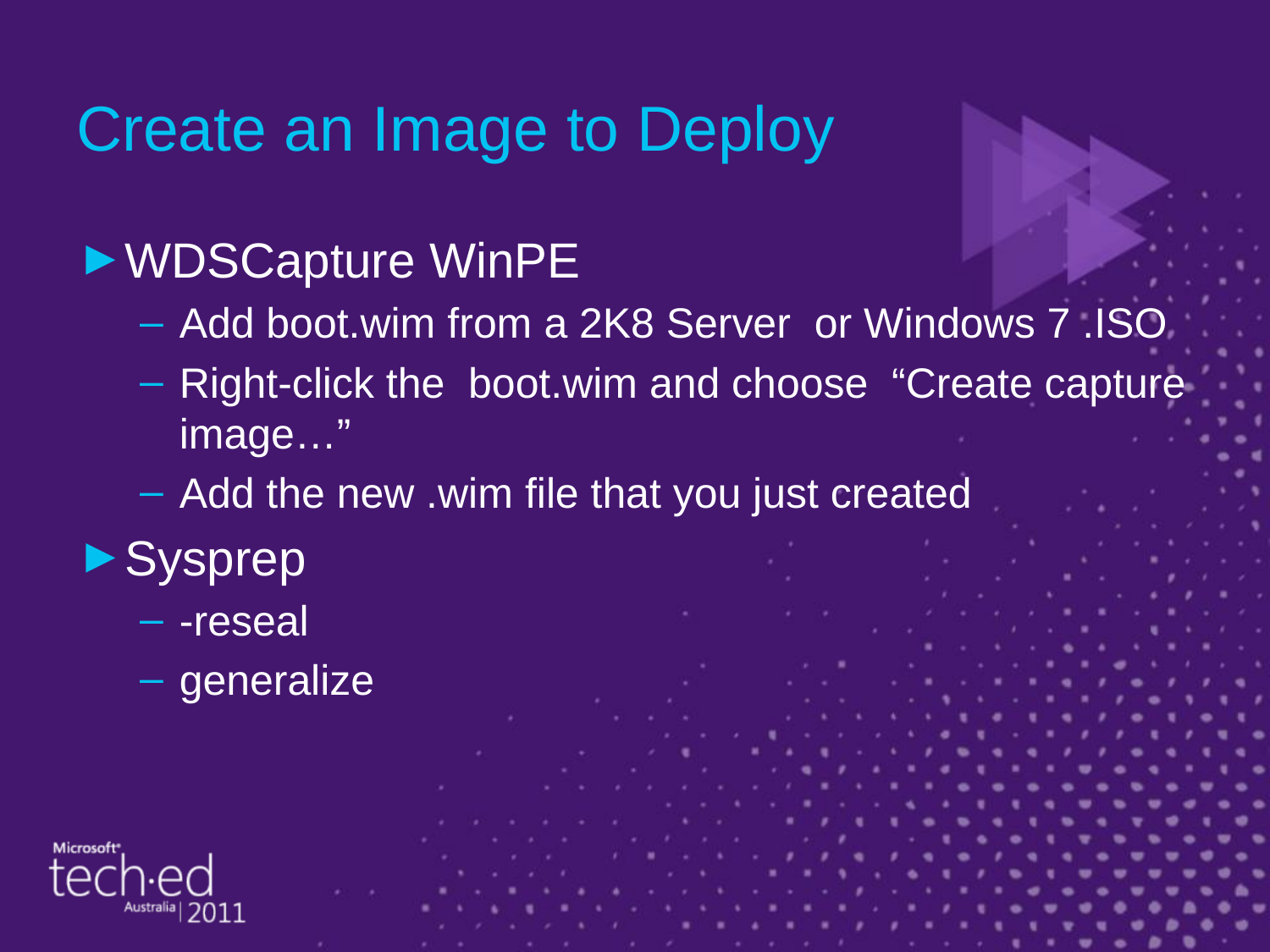

# Create an Image to Deploy
WDSCapture WinPE
Add boot.wim from a 2K8 Server  or Windows 7 .ISO
Right-click the  boot.wim and choose  “Create capture image…”
Add the new .wim file that you just created
Sysprep
-reseal
generalize